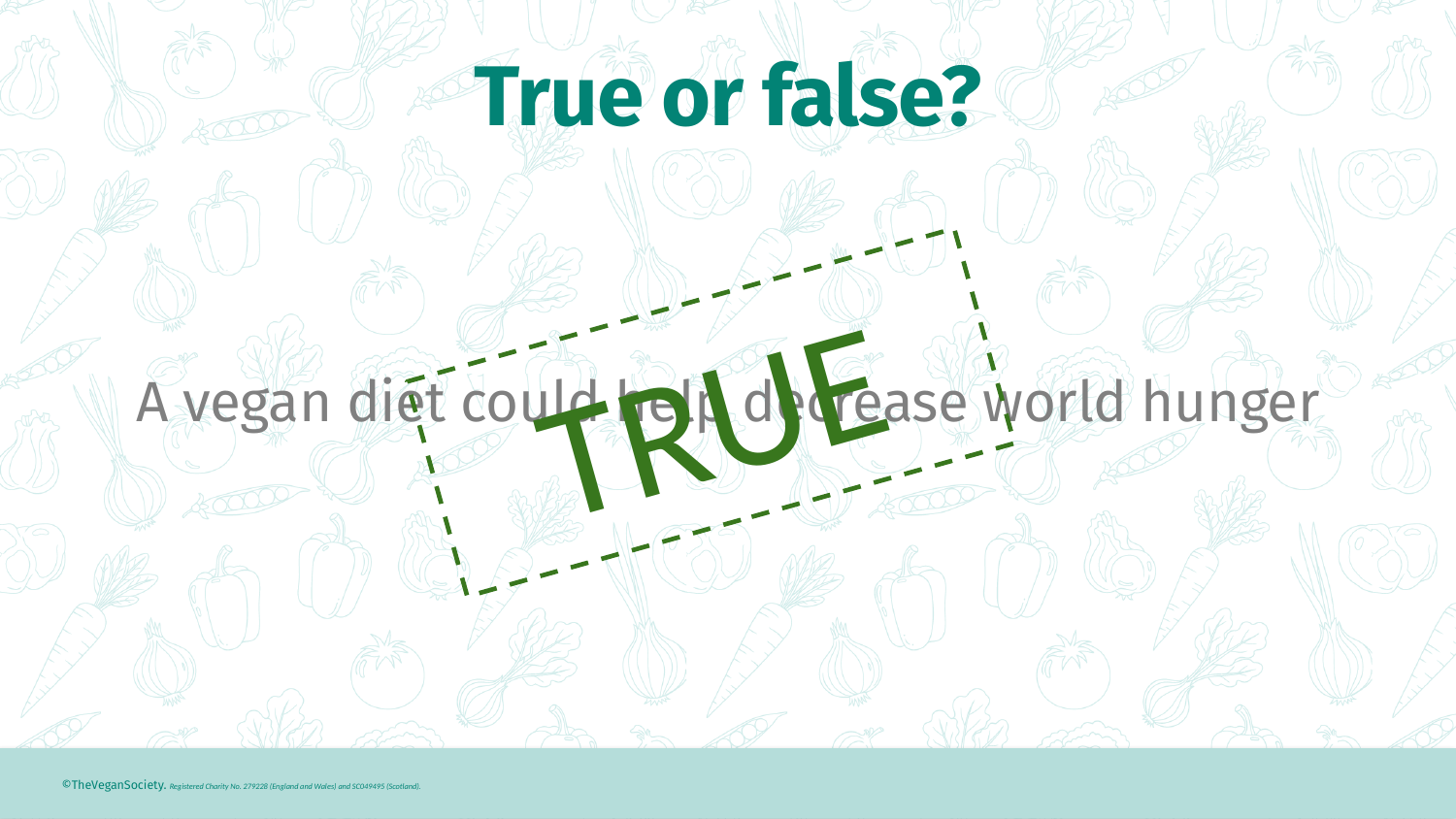

# True or false?
TRUE
A vegan diet could help decrease world hunger